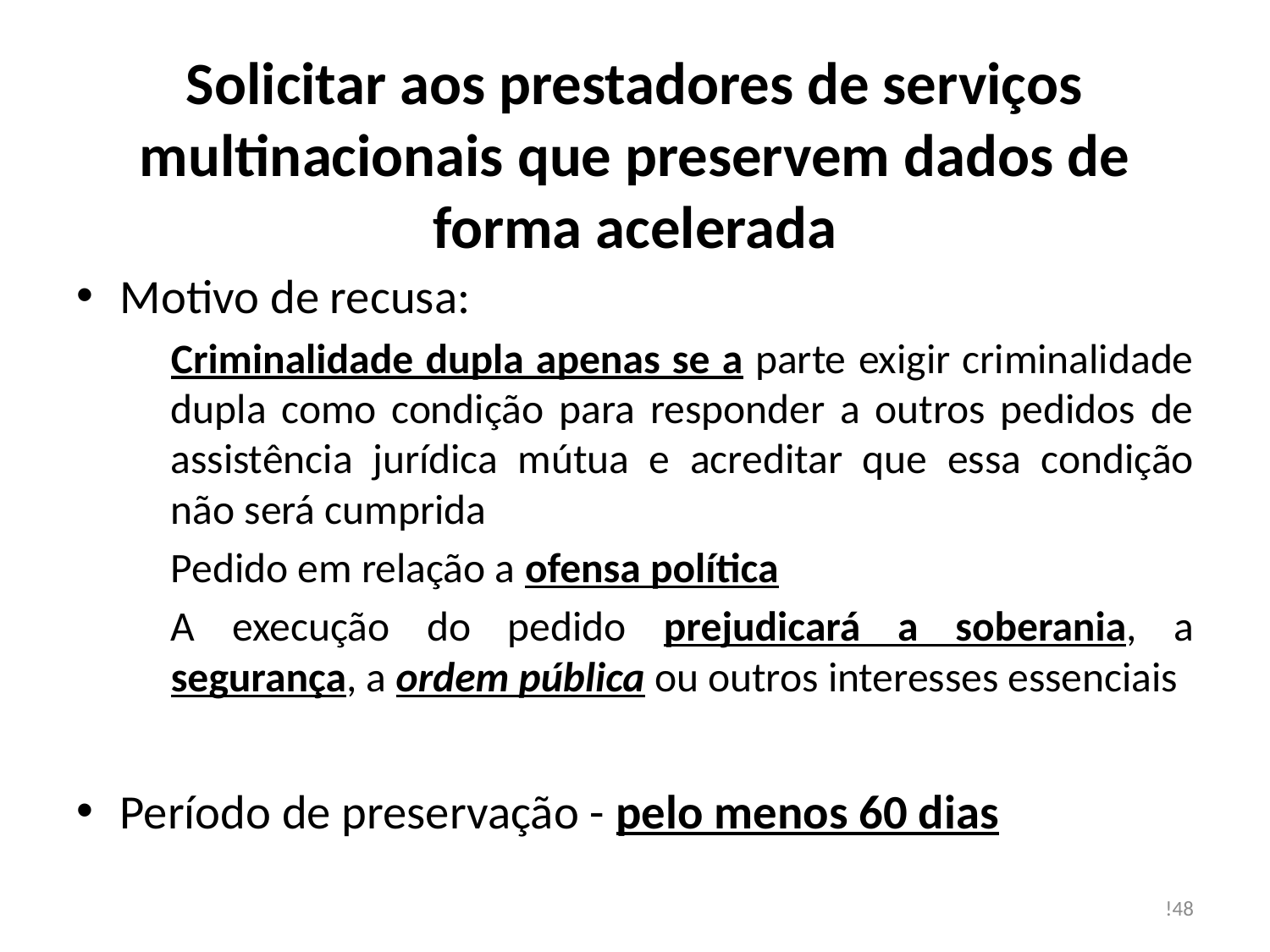

# Solicitar aos prestadores de serviços multinacionais que preservem dados de forma acelerada
Motivo de recusa:
Criminalidade dupla apenas se a parte exigir criminalidade dupla como condição para responder a outros pedidos de assistência jurídica mútua e acreditar que essa condição não será cumprida
Pedido em relação a ofensa política
A execução do pedido prejudicará a soberania, a segurança, a ordem pública ou outros interesses essenciais

Período de preservação - pelo menos 60 dias

!48